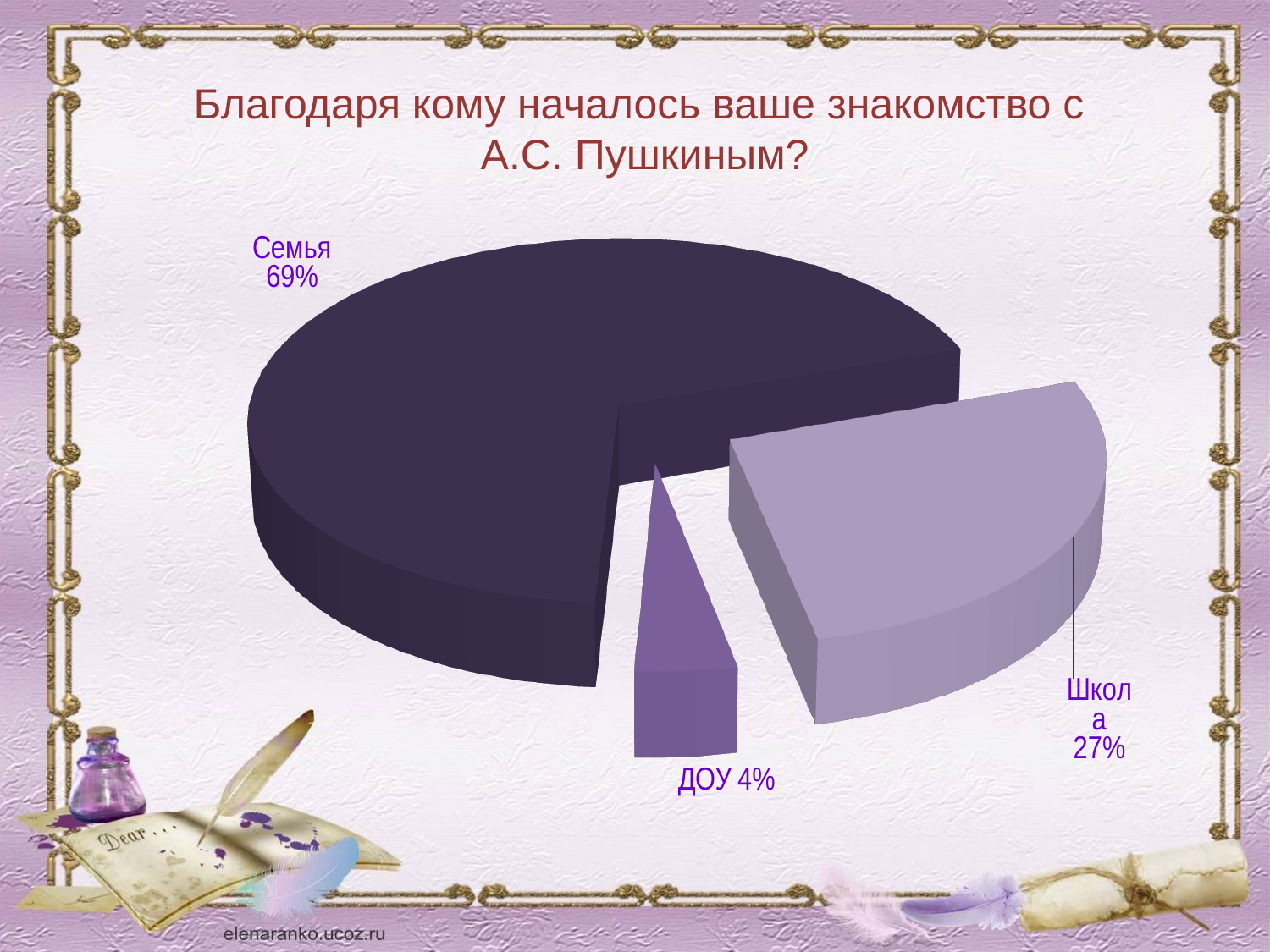

Благодаря кому началось ваше знакомство с
А.С. Пушкиным?

[unsupported chart]